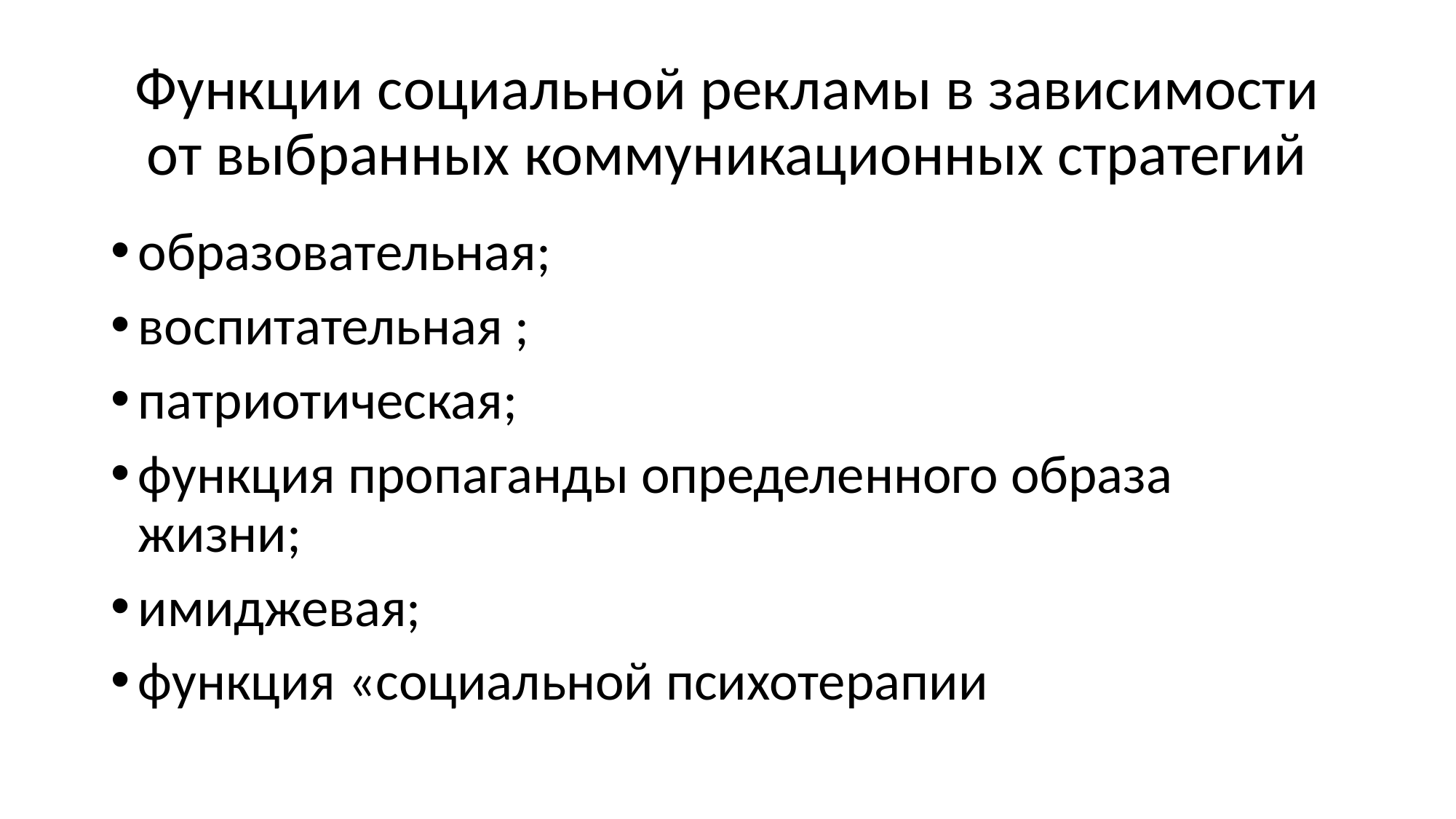

# Функции социальной рекламы в зависимости от выбранных коммуникационных стратегий
образовательная;
воспитательная ;
патриотическая;
функция пропаганды определенного образа жизни;
имиджевая;
функция «социальной психотерапии